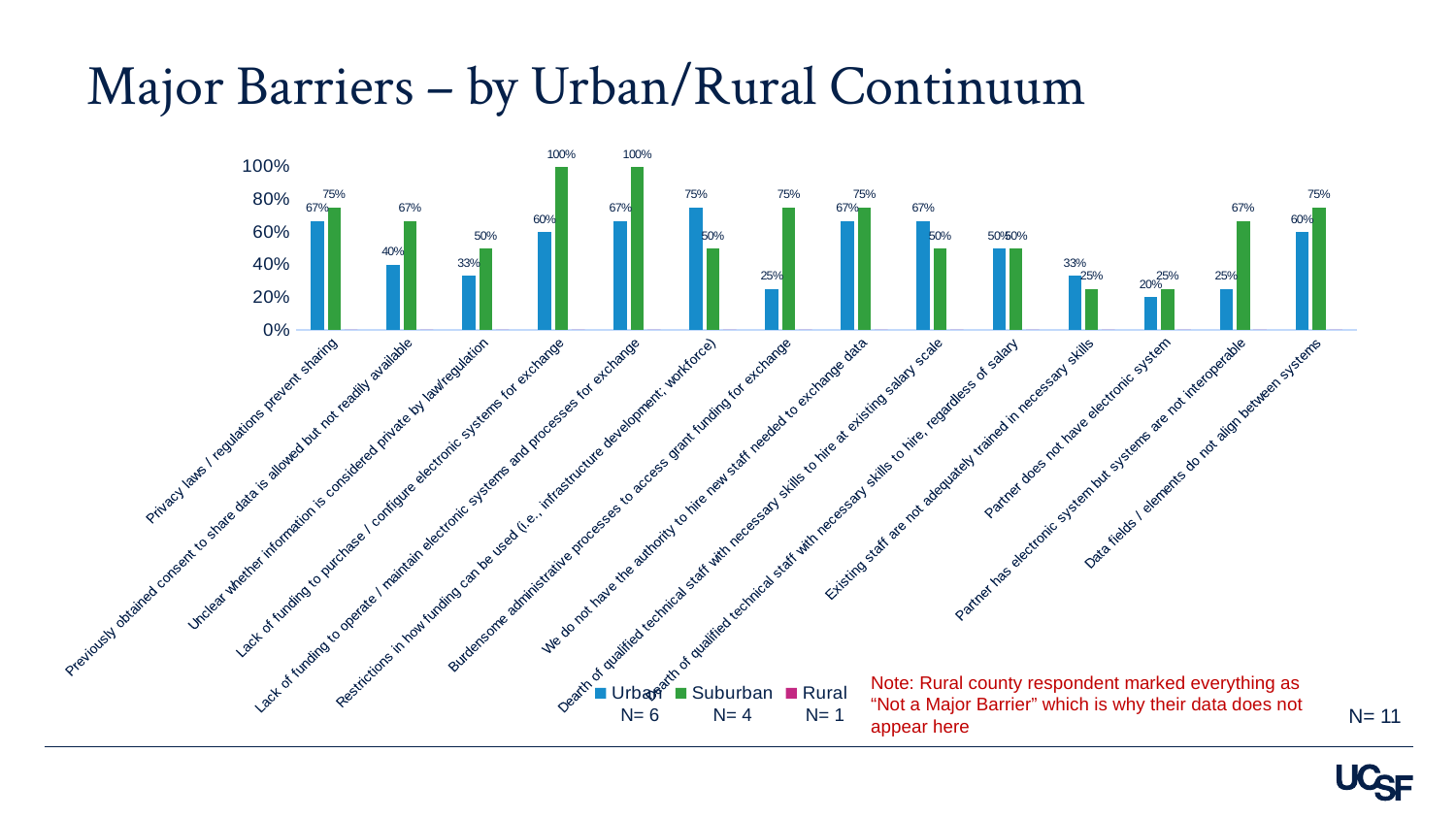

# Major Barriers – by Urban/Rural Continuum

### Chart

| Category | Urban | Suburban | Rural |
|---|---|---|---|
| Privacy laws / regulations prevent sharing | 0.6666666666666666 | 0.75 | 0.0 |
| Previously obtained consent to share data is allowed but not readily available | 0.4 | 0.6666666666666666 | 0.0 |
| Unclear whether information is considered private by law/regulation | 0.3333333333333333 | 0.5 | 0.0 |
| Lack of funding to purchase / configure electronic systems for exchange | 0.6 | 1.0 | 0.0 |
| Lack of funding to operate / maintain electronic systems and processes for exchange | 0.6666666666666666 | 1.0 | 0.0 |
| Restrictions in how funding can be used (i.e., infrastructure development; workforce) | 0.75 | 0.5 | 0.0 |
| Burdensome administrative processes to access grant funding for exchange | 0.25 | 0.75 | 0.0 |
| We do not have the authority to hire new staff needed to exchange data | 0.6666666666666666 | 0.75 | 0.0 |
| Dearth of qualified technical staff with necessary skills to hire at existing salary scale | 0.6666666666666666 | 0.5 | 0.0 |
| Dearth of qualified technical staff with necessary skills to hire, regardless of salary | 0.5 | 0.5 | 0.0 |
| Existing staff are not adequately trained in necessary skills | 0.3333333333333333 | 0.25 | 0.0 |
| Partner does not have electronic system | 0.2 | 0.25 | 0.0 |
| Partner has electronic system but systems are not interoperable | 0.25 | 0.6666666666666666 | 0.0 |
| Data fields / elements do not align between systems | 0.6 | 0.75 | 0.0 |
Note: Rural county respondent marked everything as “Not a Major Barrier” which is why their data does not appear here
N= 6
N= 4
N= 1
N= 11